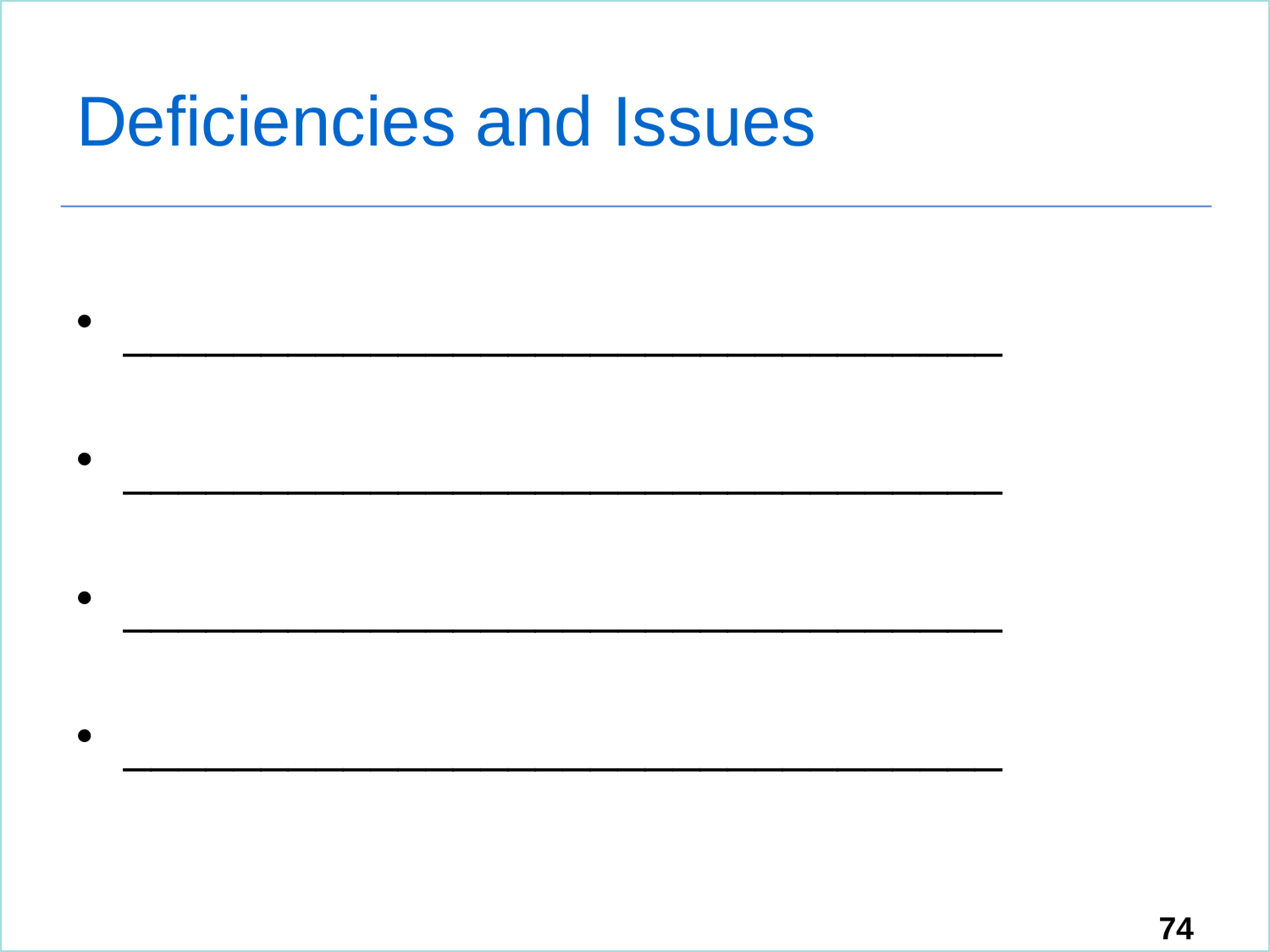

# Deficiencies and Issues

________________________________

________________________________

________________________________

________________________________
74